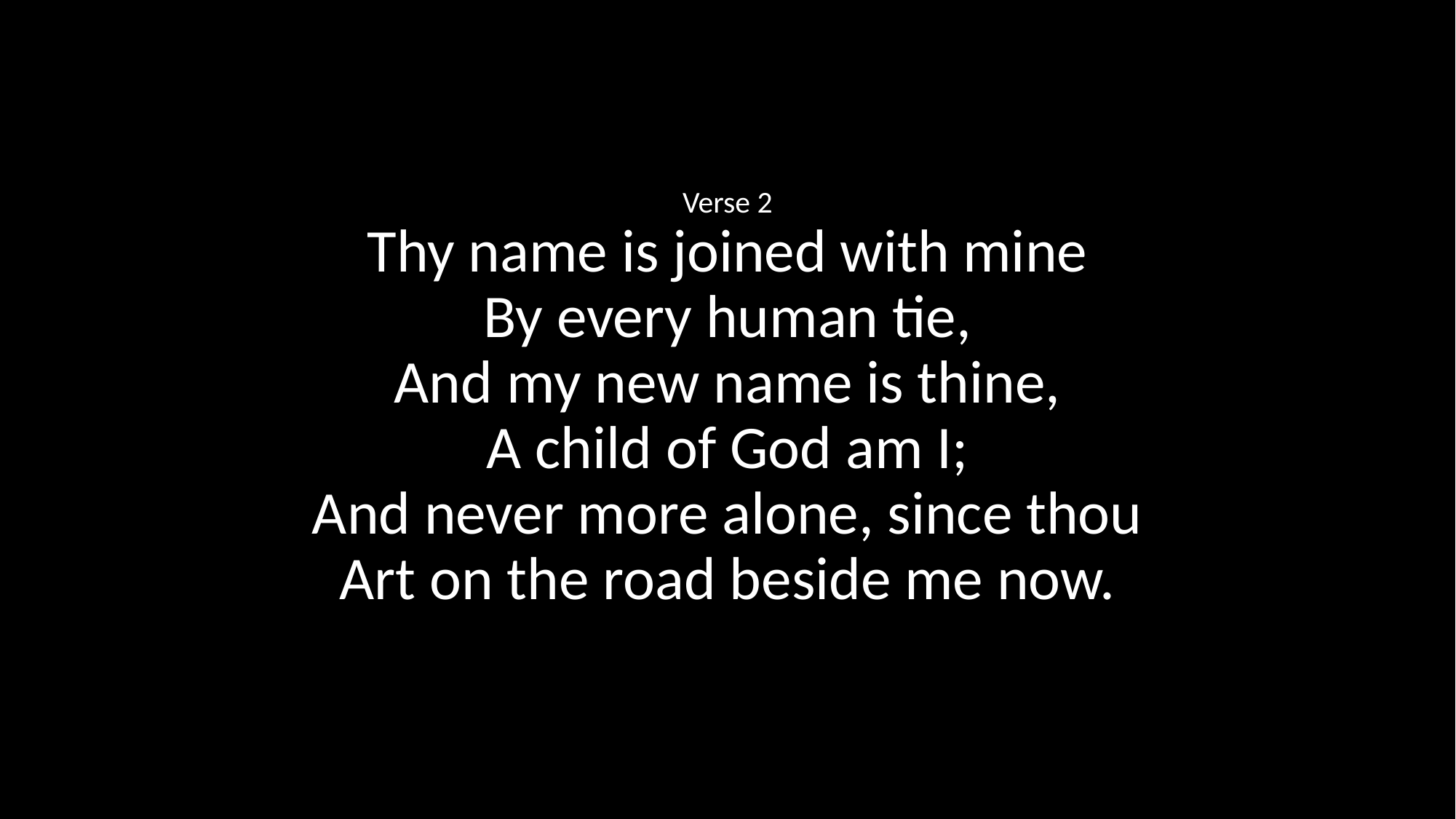

Verse 2
Thy name is joined with mine
By every human tie,
And my new name is thine,
A child of God am I;
And never more alone, since thou
Art on the road beside me now.